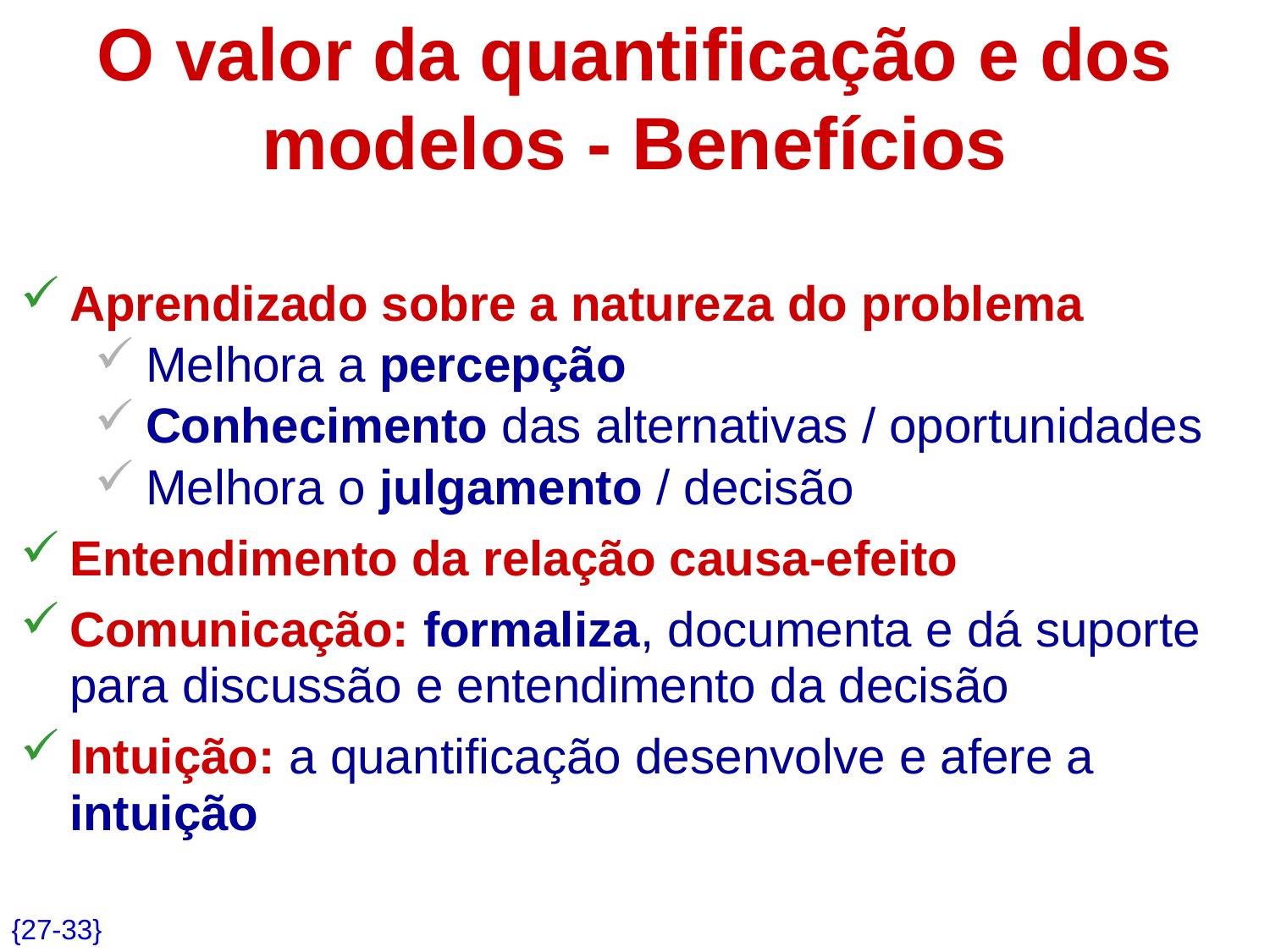

# O valor da quantificação e dos modelos - Benefícios
Aprendizado sobre a natureza do problema
Melhora a percepção
Conhecimento das alternativas / oportunidades
Melhora o julgamento / decisão
Entendimento da relação causa-efeito
Comunicação: formaliza, documenta e dá suporte para discussão e entendimento da decisão
Intuição: a quantificação desenvolve e afere a intuição
{27-33}